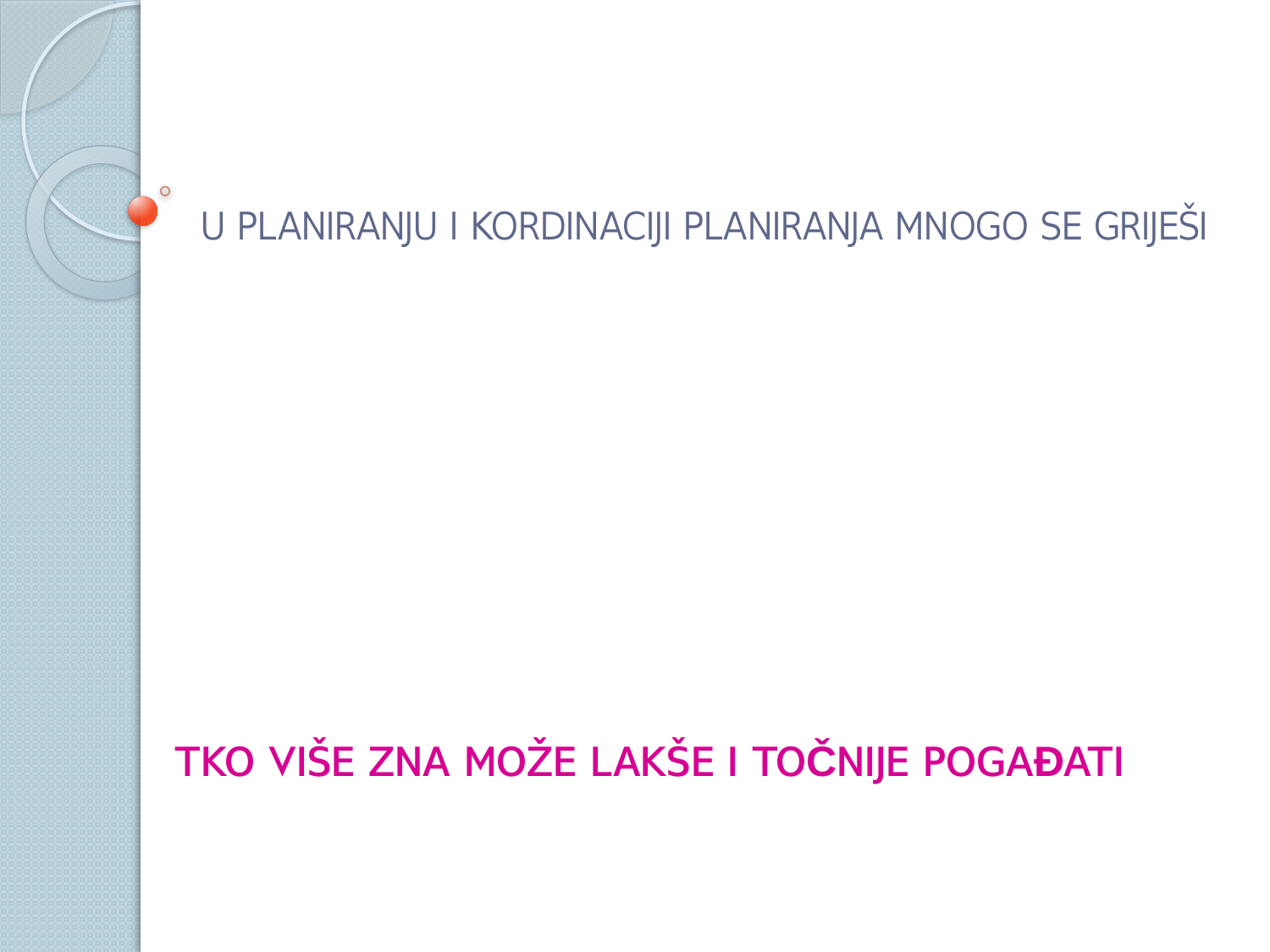

# U PLANIRANJU I KORDINACIJI PLANIRANJA MNOGO SE GRIJEŠI
TKO VIŠE ZNA MOŽE LAKŠE I TOČNIJE POGAĐATI